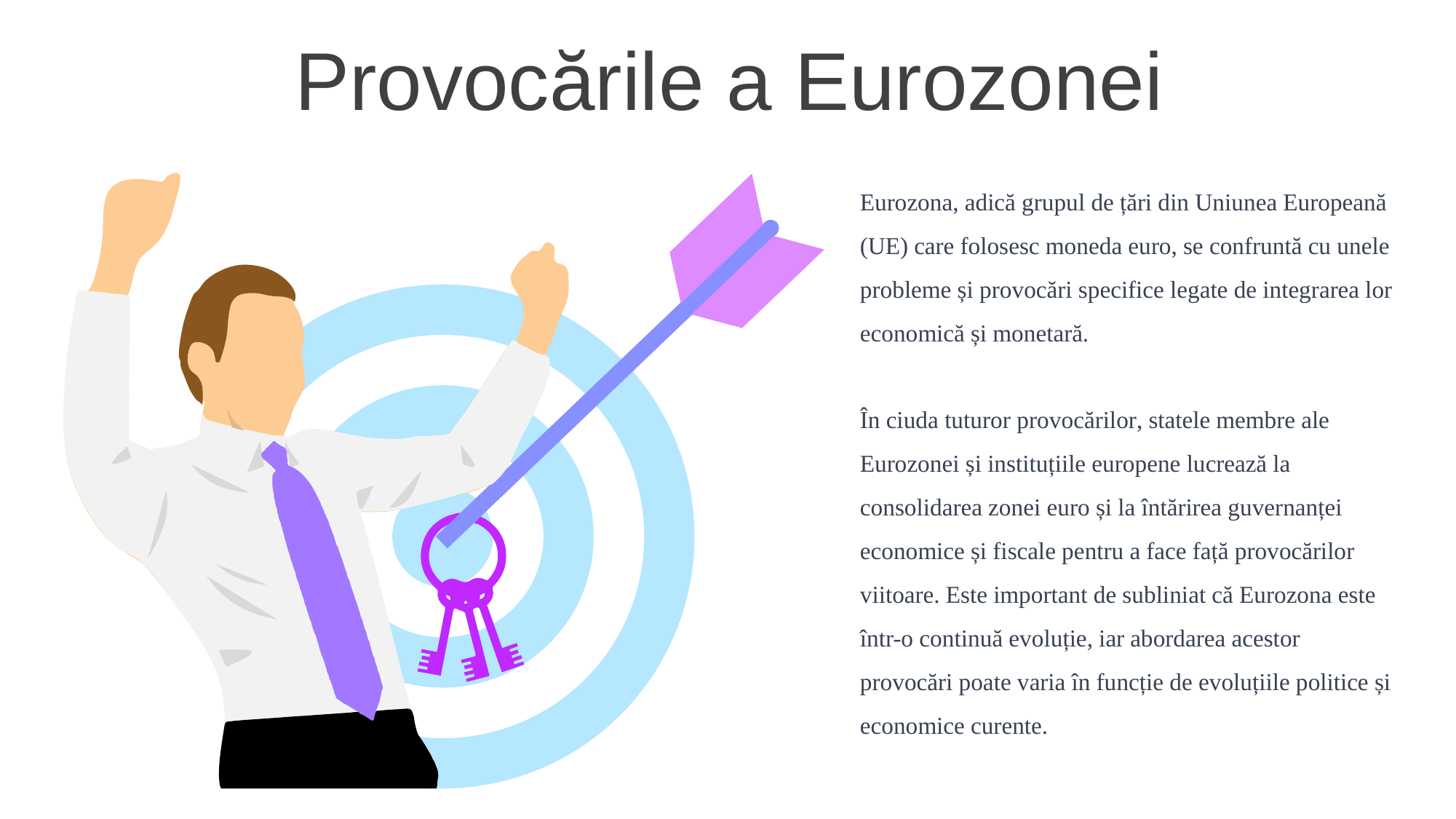

Provocările a Eurozonei
Eurozona, adică grupul de țări din Uniunea Europeană (UE) care folosesc moneda euro, se confruntă cu unele probleme și provocări specifice legate de integrarea lor economică și monetară.
În ciuda tuturor provocărilor, statele membre ale Eurozonei și instituțiile europene lucrează la consolidarea zonei euro și la întărirea guvernanței economice și fiscale pentru a face față provocărilor viitoare. Este important de subliniat că Eurozona este într-o continuă evoluție, iar abordarea acestor provocări poate varia în funcție de evoluțiile politice și economice curente.